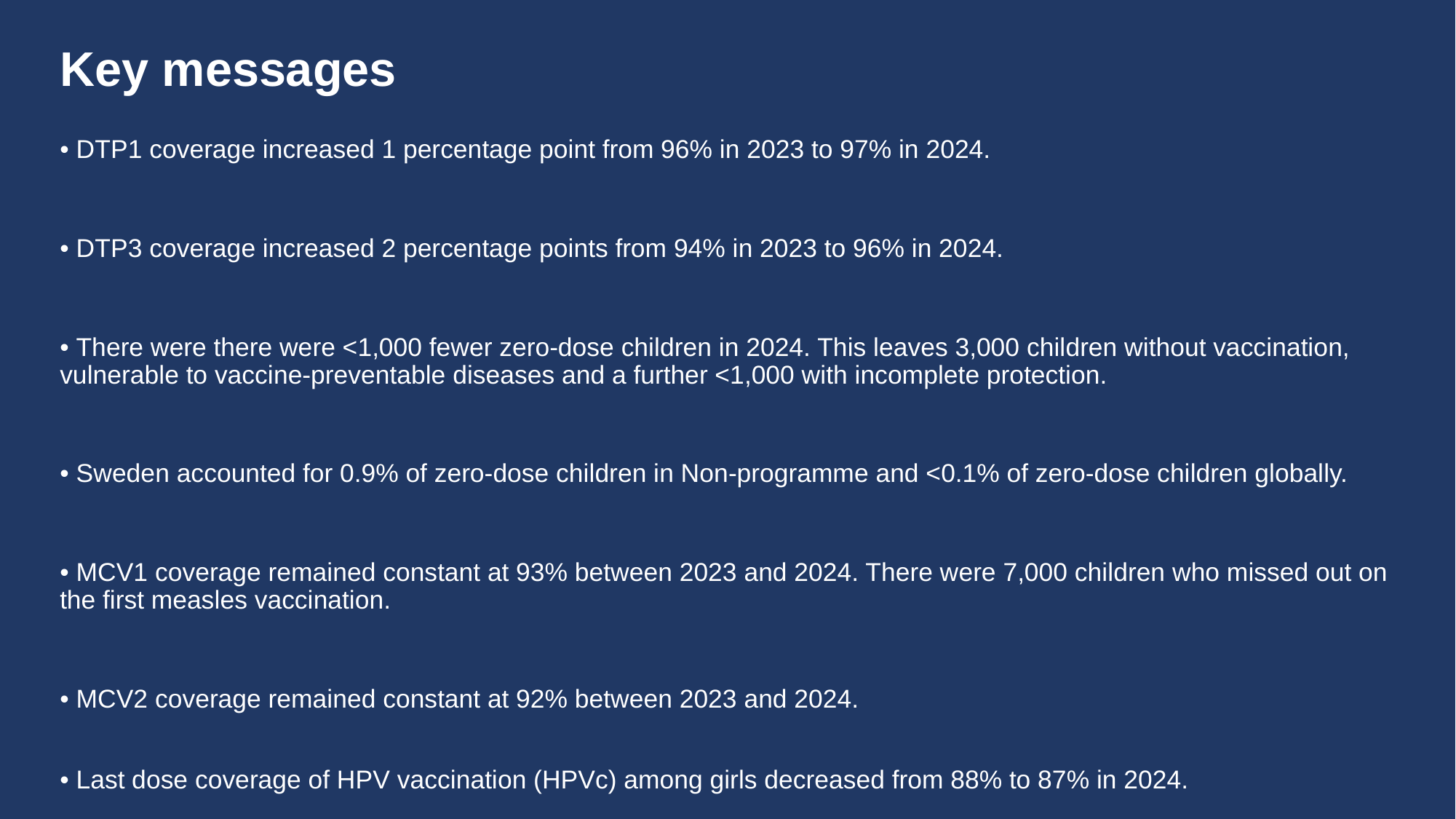

# Key messages
• DTP1 coverage increased 1 percentage point from 96% in 2023 to 97% in 2024.

• DTP3 coverage increased 2 percentage points from 94% in 2023 to 96% in 2024.

• There were there were <1,000 fewer zero-dose children in 2024. This leaves 3,000 children without vaccination, vulnerable to vaccine-preventable diseases and a further <1,000 with incomplete protection.

• Sweden accounted for 0.9% of zero-dose children in Non-programme and <0.1% of zero-dose children globally.

• MCV1 coverage remained constant at 93% between 2023 and 2024. There were 7,000 children who missed out on the first measles vaccination.

• MCV2 coverage remained constant at 92% between 2023 and 2024.

• Last dose coverage of HPV vaccination (HPVc) among girls decreased from 88% to 87% in 2024.